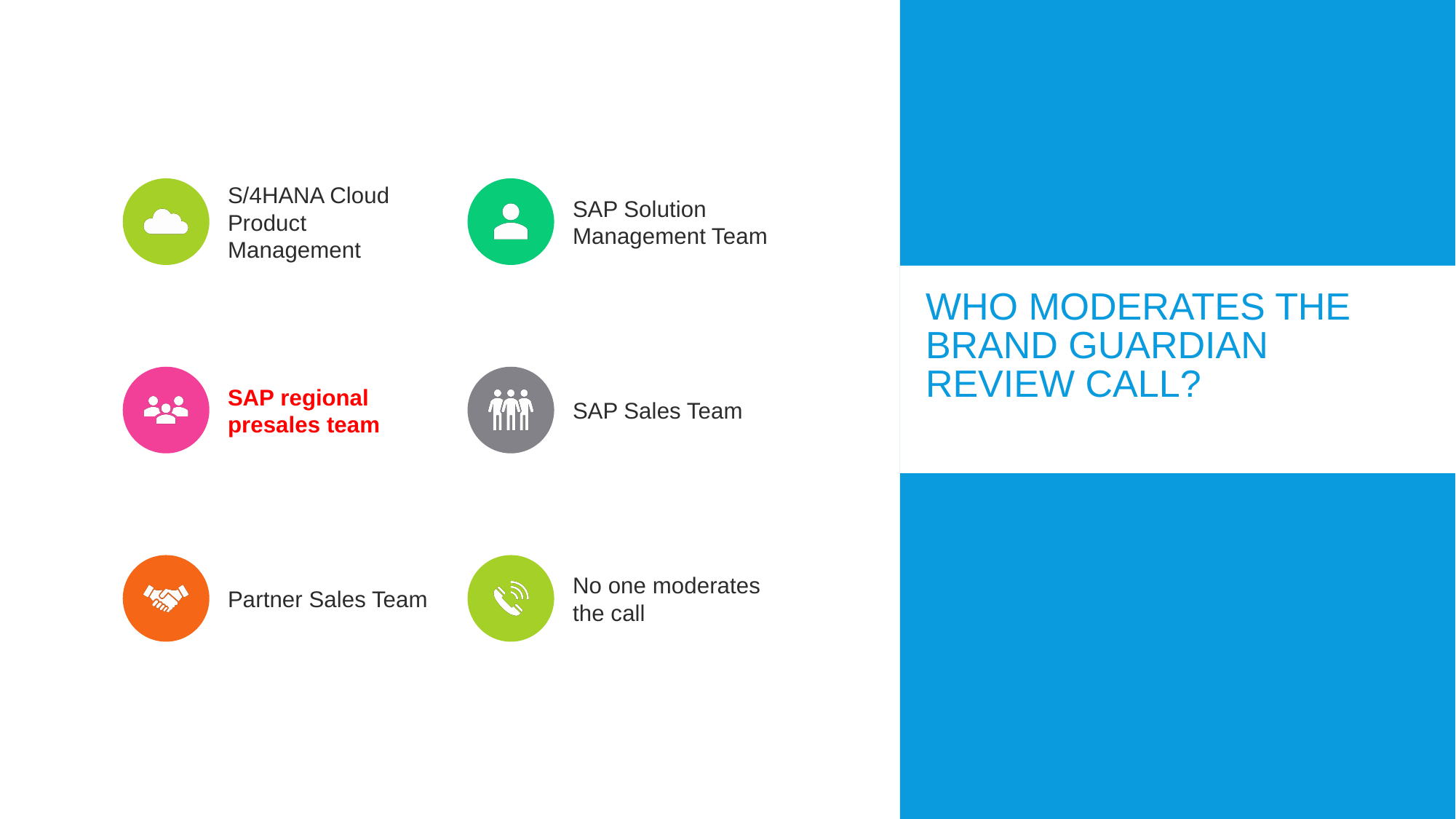

S/4HANA Cloud Product Management
SAP Solution Management Team
SAP regional presales team
SAP Sales Team
Partner Sales Team
No one moderates the call

# Who moderates the Brand Guardian review call?